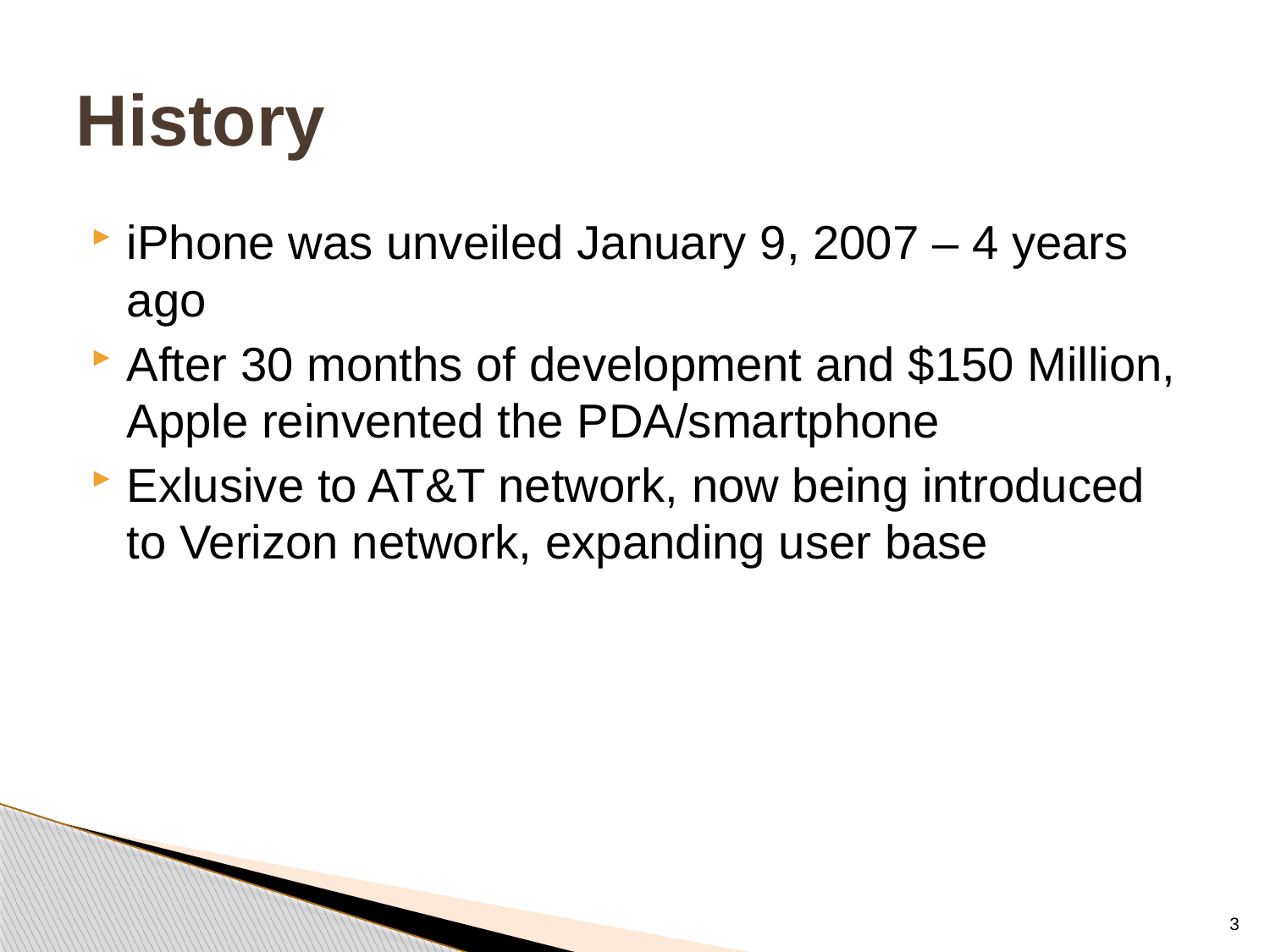

# History
iPhone was unveiled January 9, 2007 – 4 years ago
After 30 months of development and $150 Million, Apple reinvented the PDA/smartphone
Exlusive to AT&T network, now being introduced to Verizon network, expanding user base
3